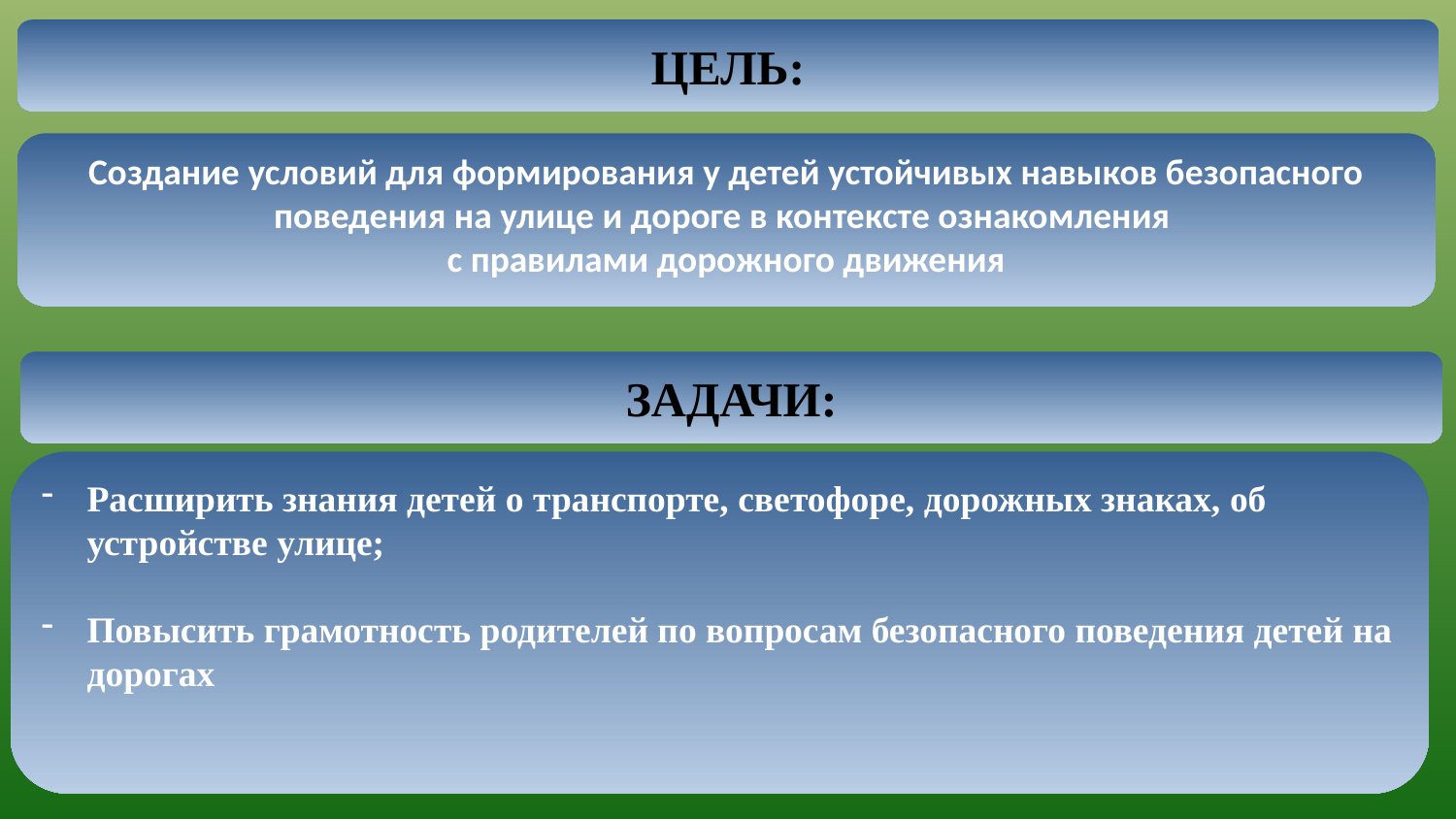

ЦЕЛЬ:
Создание условий для формирования у детей устойчивых навыков безопасного поведения на улице и дороге в контексте ознакомления
с правилами дорожного движения
ЗАДАЧИ:
Расширить знания детей о транспорте, светофоре, дорожных знаках, об устройстве улице;

Повысить грамотность родителей по вопросам безопасного поведения детей на дорогах